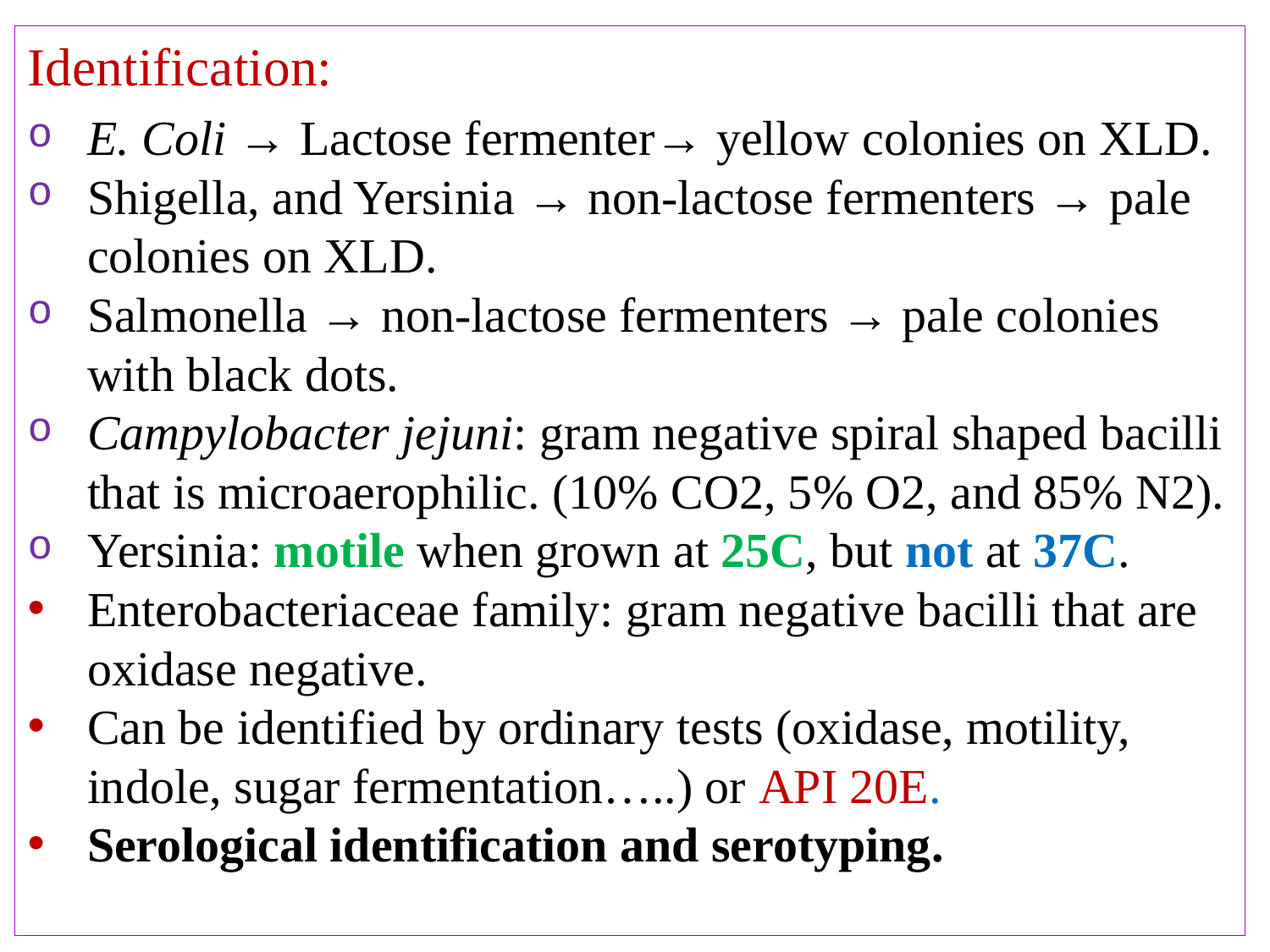

Identification:
E. Coli → Lactose fermenter→ yellow colonies on XLD.
Shigella, and Yersinia → non-lactose fermenters → pale colonies on XLD.
Salmonella → non-lactose fermenters → pale colonies with black dots.
Campylobacter jejuni: gram negative spiral shaped bacilli that is microaerophilic. (10% CO2, 5% O2, and 85% N2).
Yersinia: motile when grown at 25C, but not at 37C.
Enterobacteriaceae family: gram negative bacilli that are oxidase negative.
Can be identified by ordinary tests (oxidase, motility, indole, sugar fermentation…..) or API 20E.
Serological identification and serotyping.
# N